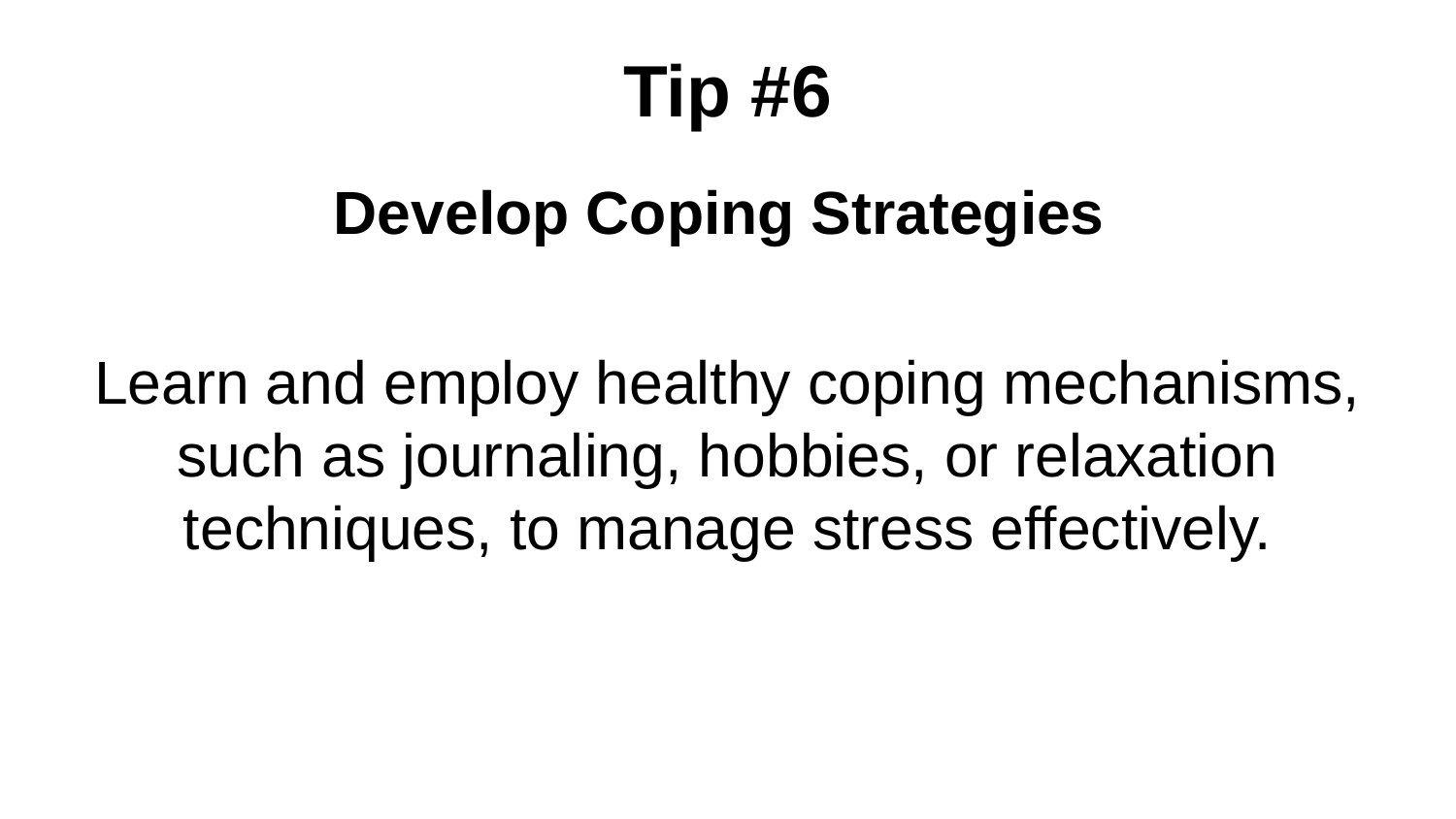

# Tip #6
Develop Coping Strategies

Learn and employ healthy coping mechanisms, such as journaling, hobbies, or relaxation techniques, to manage stress effectively.